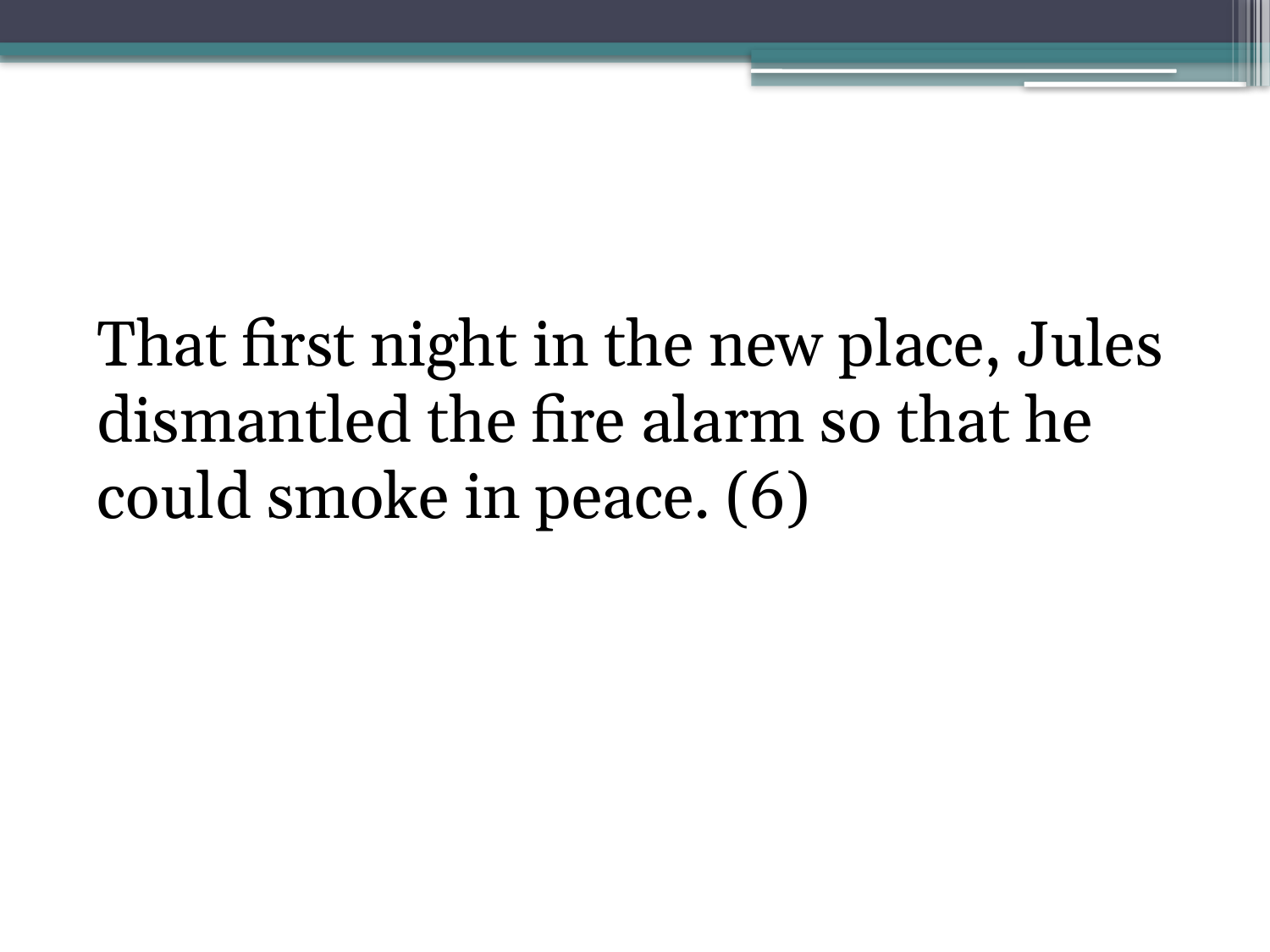

That first night in the new place, Jules dismantled the fire alarm so that he could smoke in peace. (6)